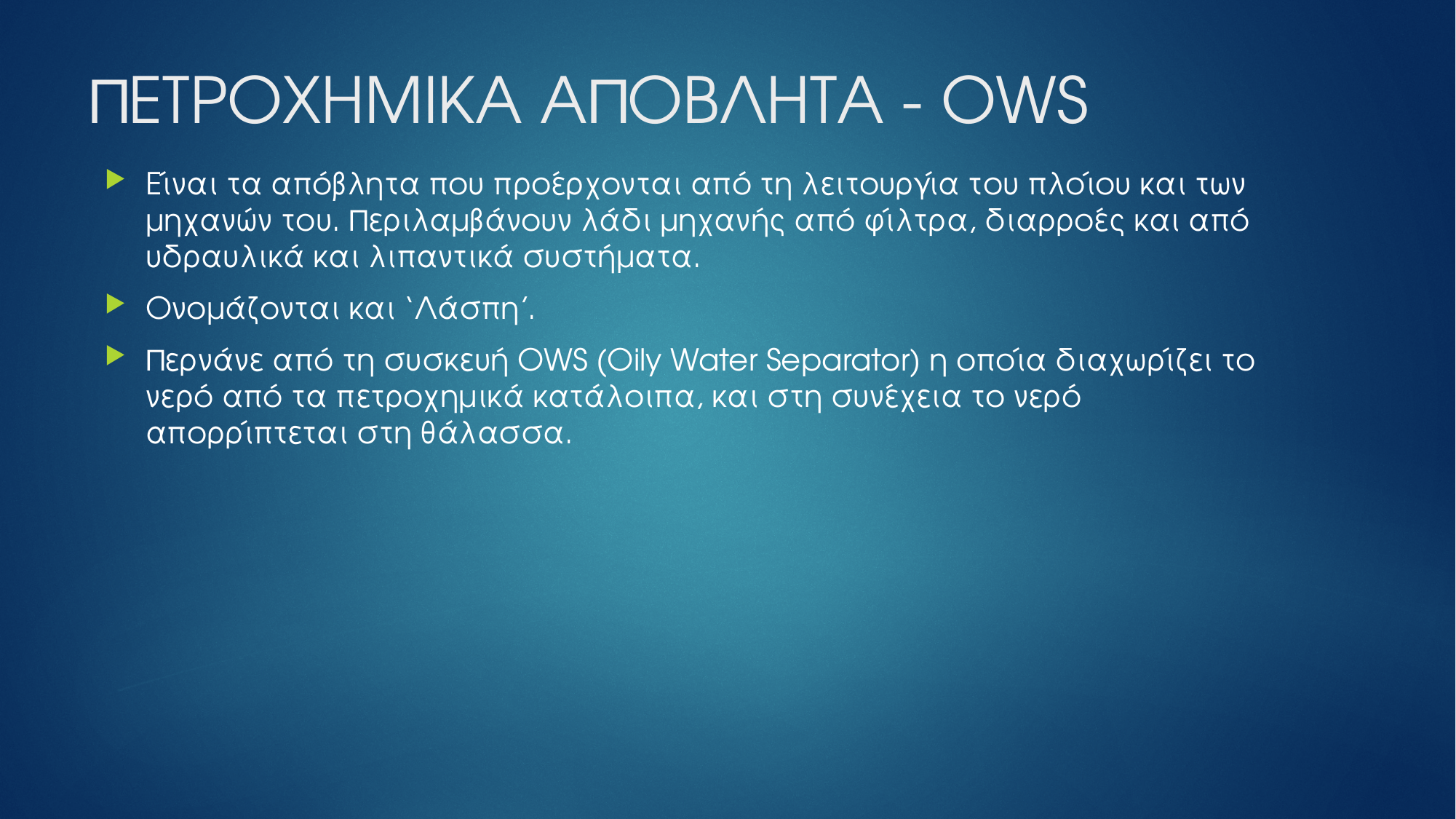

# ΠΕΤΡΟΧΗΜΙΚΑ ΑΠΟΒΛΗΤΑ - OWS
Είναι τα απόβλητα που προέρχονται από τη λειτουργία του πλοίου και των μηχανών του. Περιλαμβάνουν λάδι μηχανής από φίλτρα, διαρροές και από υδραυλικά και λιπαντικά συστήματα.
Ονομάζονται και ‘Λάσπη’.
Περνάνε από τη συσκευή OWS (Oily Water Separator) η οποία διαχωρίζει το νερό από τα πετροχημικά κατάλοιπα, και στη συνέχεια το νερό απορρίπτεται στη θάλασσα.